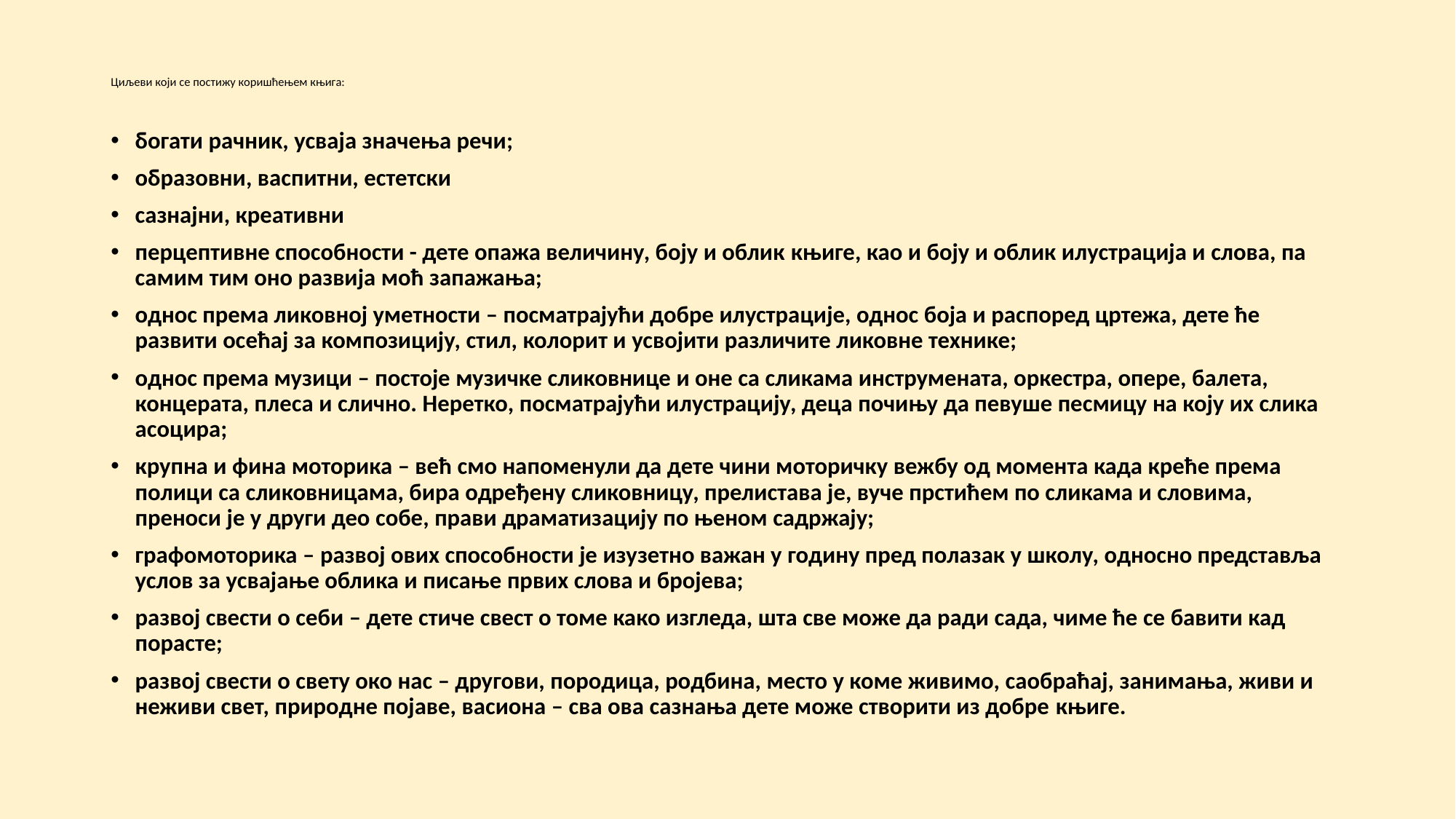

# Циљеви који се постижу коришћењем књига:
богати рачник, усваја значења речи;
образовни, васпитни, естетски
сазнајни, креативни
перцептивне способности - дете опажа величину, боју и облик књиге, као и боју и облик илустрација и слова, па самим тим оно развија моћ запажања;
однос према ликовној уметности – посматрајући добре илустрације, однос боја и распоред цртежа, дете ће развити осећај за композицију, стил, колорит и усвојити различите ликовне технике;
однос према музици – постоје музичке сликовнице и оне са сликама инструмената, оркестра, опере, балета, концерата, плеса и слично. Неретко, посматрајући илустрацију, деца почињу да певуше песмицу на коју их слика асоцира;
крупна и фина моторика – већ смо напоменули да дете чини моторичку вежбу од момента када креће према полици са сликовницама, бира одређену сликовницу, прелистава је, вуче прстићем по сликама и словима, преноси је у други део собе, прави драматизацију по њеном садржају;
графомоторика – развој ових способности је изузетно важан у годину пред полазак у школу, односно представља услов за усвајање облика и писање првих слова и бројева;
развој свести о себи – дете стиче свест о томе како изгледа, шта све може да ради сада, чиме ће се бавити кад порасте;
развој свести о свету око нас – другови, породица, родбина, место у коме живимо, саобраћај, занимања, живи и неживи свет, природне појаве, васиона – сва ова сазнања дете може створити из добре књиге.